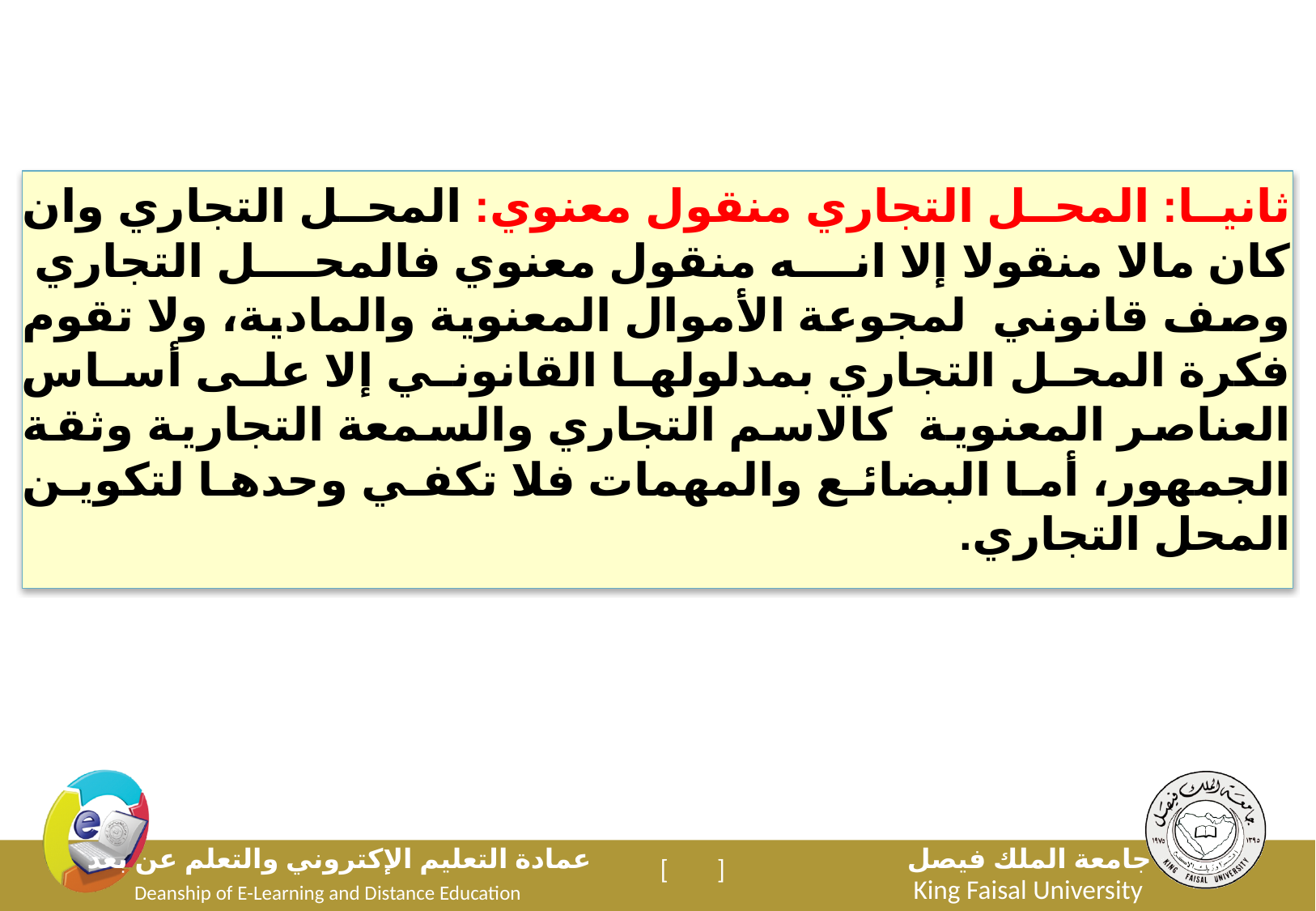

ثانيا: المحل التجاري منقول معنوي: المحل التجاري وان كان مالا منقولا إلا انه منقول معنوي فالمحل التجاري  وصف قانوني  لمجوعة الأموال المعنوية والمادية، ولا تقوم فكرة المحل التجاري بمدلولها القانوني إلا على أساس العناصر المعنوية  كالاسم التجاري والسمعة التجارية وثقة الجمهور، أما البضائع والمهمات فلا تكفي وحدها لتكوين المحل التجاري.